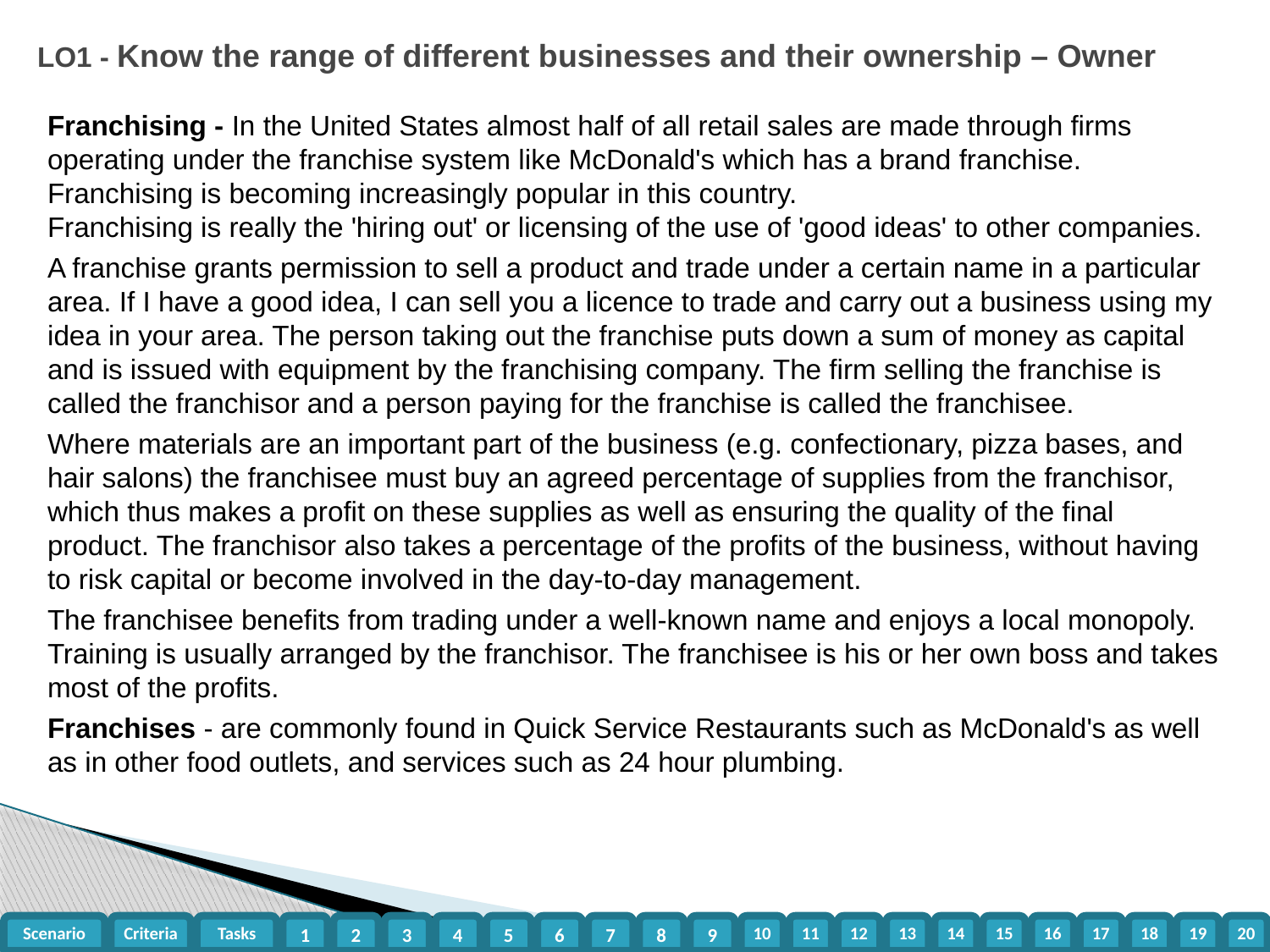

LO1 - Know the range of different businesses and their ownership – Owner
Franchising - In the United States almost half of all retail sales are made through firms operating under the franchise system like McDonald's which has a brand franchise. Franchising is becoming increasingly popular in this country.
Franchising is really the 'hiring out' or licensing of the use of 'good ideas' to other companies.
A franchise grants permission to sell a product and trade under a certain name in a particular area. If I have a good idea, I can sell you a licence to trade and carry out a business using my idea in your area. The person taking out the franchise puts down a sum of money as capital and is issued with equipment by the franchising company. The firm selling the franchise is called the franchisor and a person paying for the franchise is called the franchisee.
Where materials are an important part of the business (e.g. confectionary, pizza bases, and hair salons) the franchisee must buy an agreed percentage of supplies from the franchisor, which thus makes a profit on these supplies as well as ensuring the quality of the final product. The franchisor also takes a percentage of the profits of the business, without having to risk capital or become involved in the day-to-day management.
The franchisee benefits from trading under a well-known name and enjoys a local monopoly. Training is usually arranged by the franchisor. The franchisee is his or her own boss and takes most of the profits.
Franchises - are commonly found in Quick Service Restaurants such as McDonald's as well as in other food outlets, and services such as 24 hour plumbing.